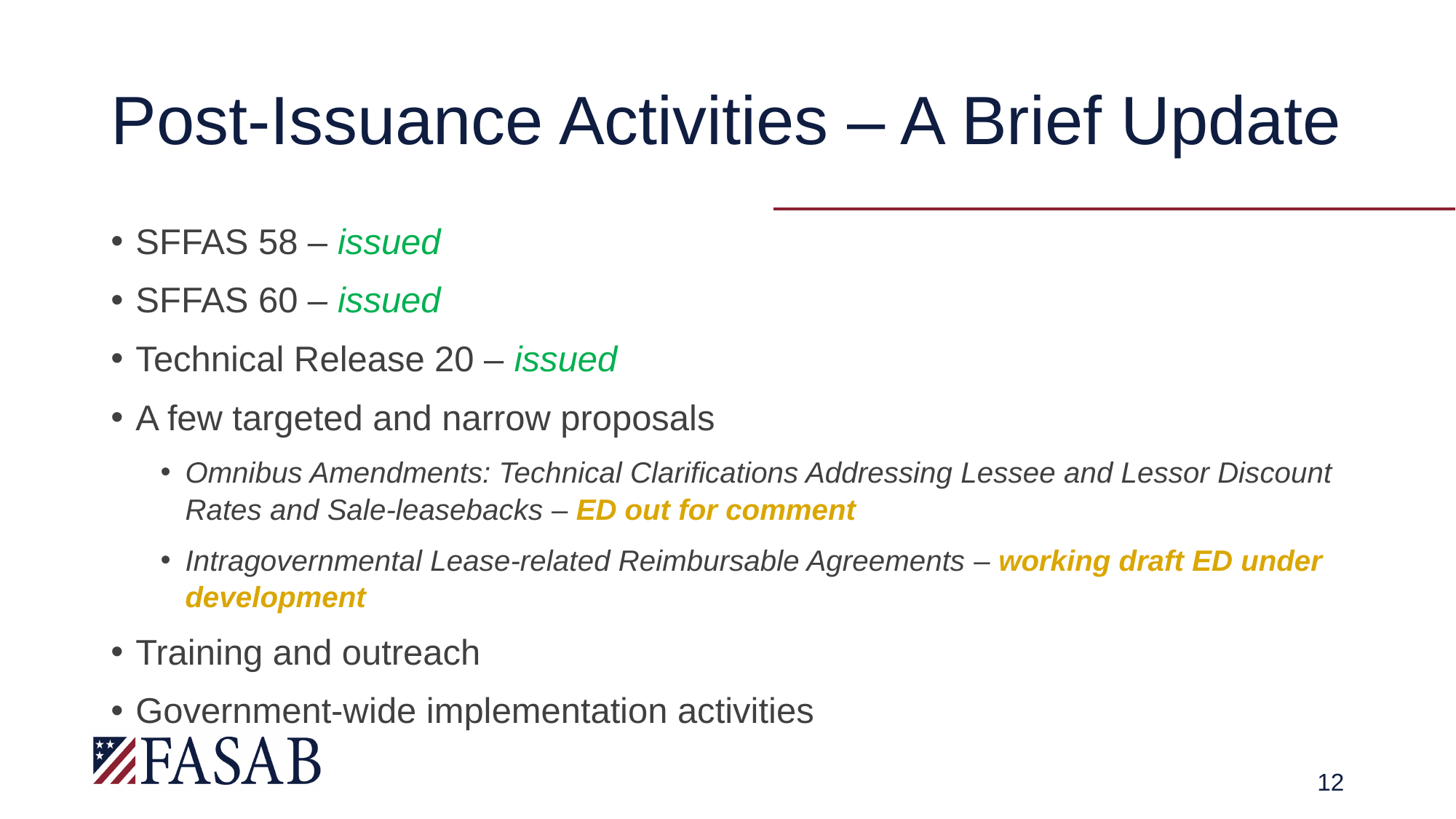

# Post-Issuance Activities – A Brief Update
SFFAS 58 – issued
SFFAS 60 – issued
Technical Release 20 – issued
A few targeted and narrow proposals
Omnibus Amendments: Technical Clarifications Addressing Lessee and Lessor Discount Rates and Sale-leasebacks – ED out for comment
Intragovernmental Lease-related Reimbursable Agreements – working draft ED under development
Training and outreach
Government-wide implementation activities
12